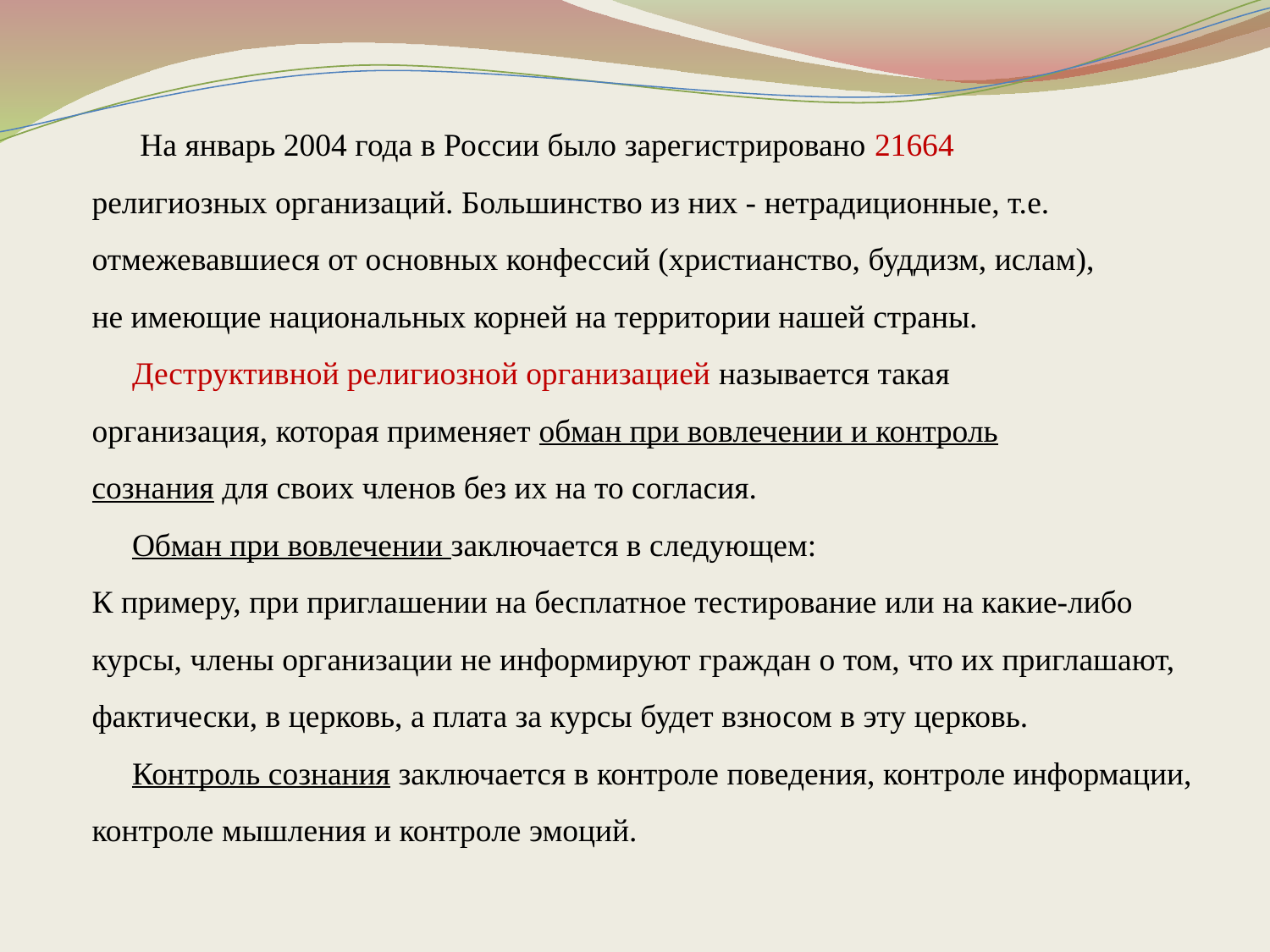

На январь 2004 года в России было зарегистрировано 21664
религиозных организаций. Большинство из них - нетрадиционные, т.е.
отмежевавшиеся от основных конфессий (христианство, буддизм, ислам),
не имеющие национальных корней на территории нашей страны.
     Деструктивной религиозной организацией называется такая
организация, которая применяет обман при вовлечении и контроль
сознания для своих членов без их на то согласия.
     Обман при вовлечении заключается в следующем:
К примеру, при приглашении на бесплатное тестирование или на какие-либо курсы, члены организации не информируют граждан о том, что их приглашают, фактически, в церковь, а плата за курсы будет взносом в эту церковь.
     Контроль сознания заключается в контроле поведения, контроле информации, контроле мышления и контроле эмоций.